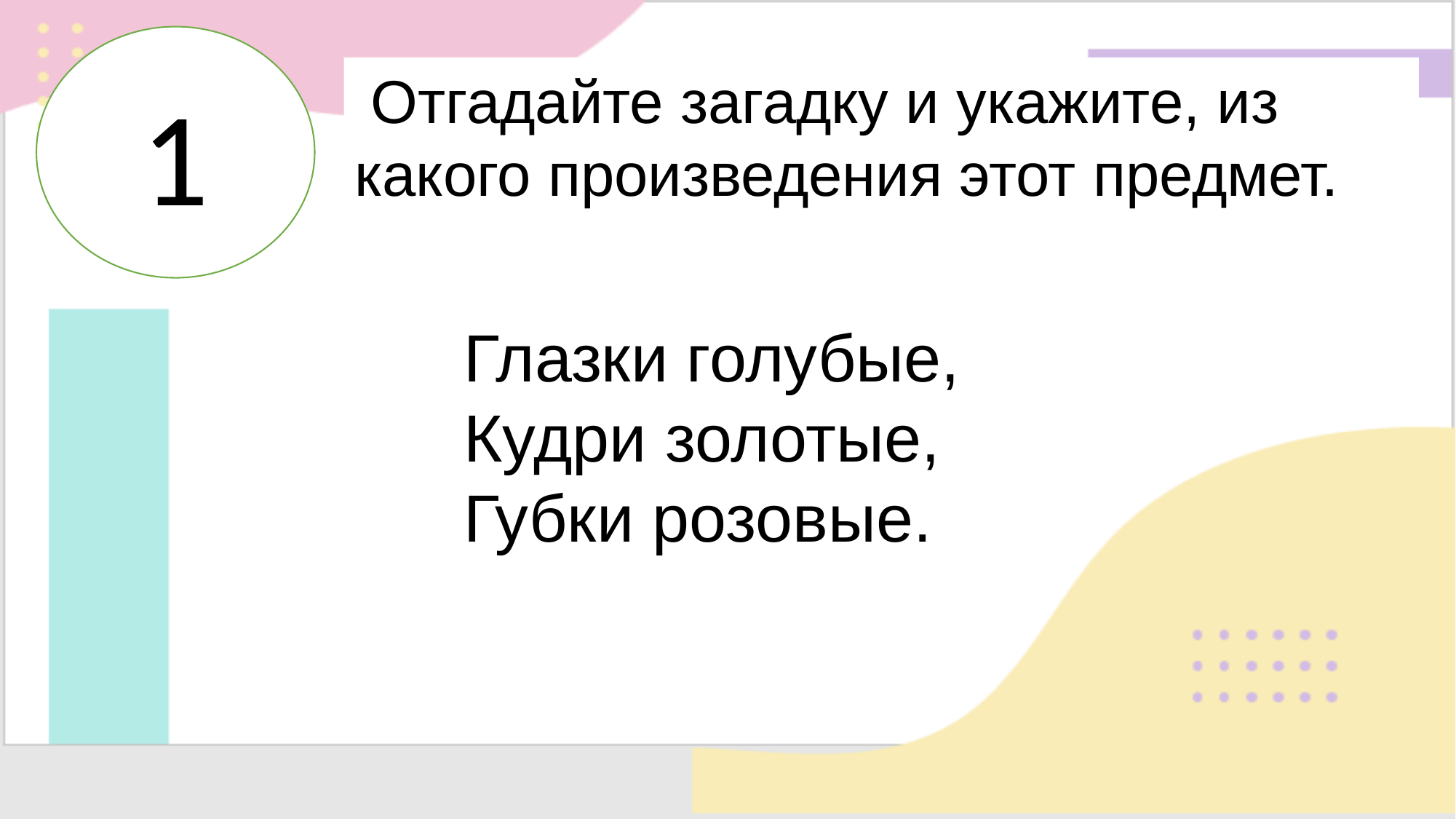

1
# Отгадайте загадку и укажите, из какого произведения этот предмет.
Глазки голубые,
Кудри золотые,
Губки розовые.